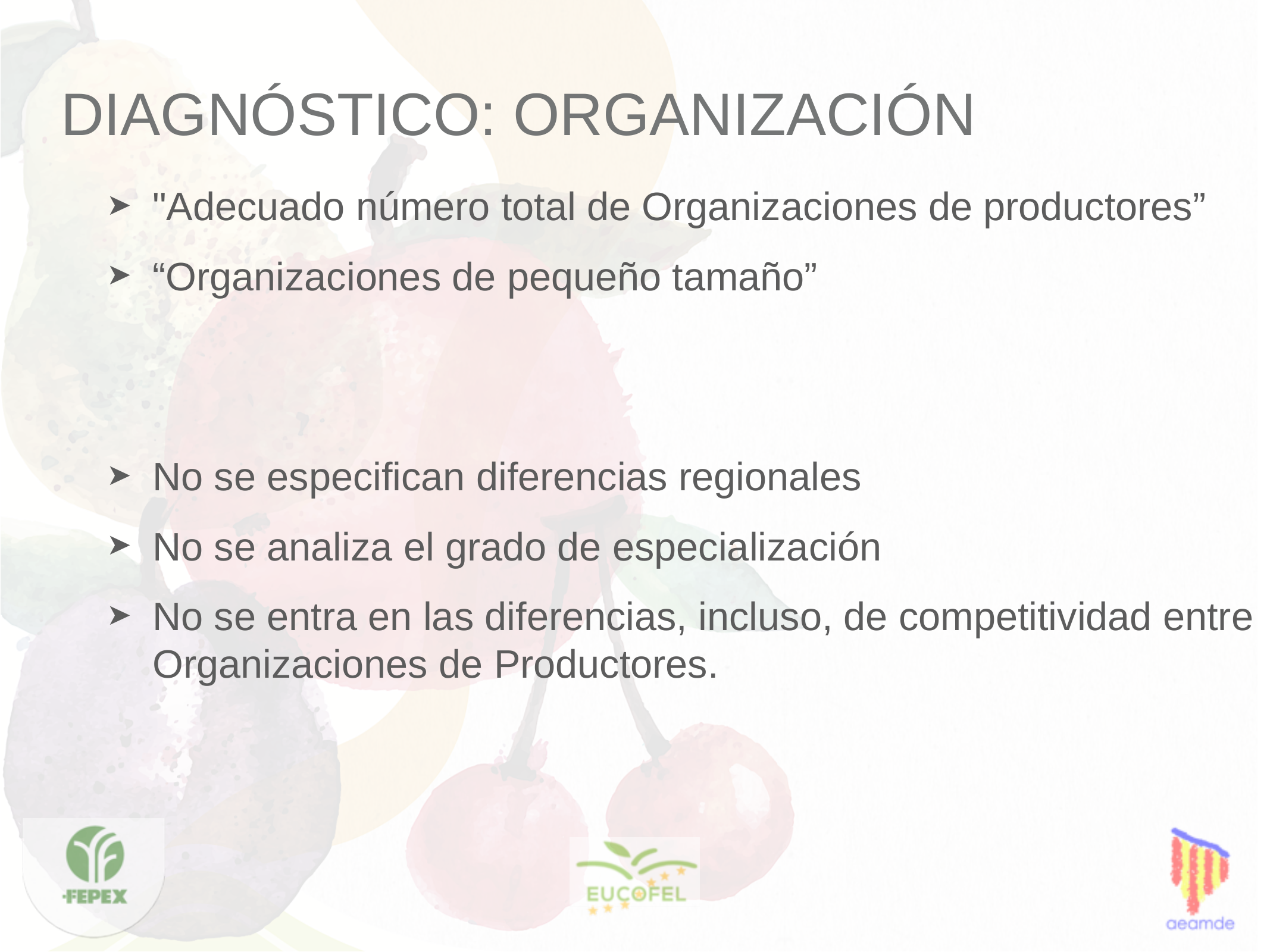

# diagnóstico: organización

"Adecuado número total de Organizaciones de productores”
“Organizaciones de pequeño tamaño”

No se especifican diferencias regionales
No se analiza el grado de especialización
No se entra en las diferencias, incluso, de competitividad entre Organizaciones de Productores.